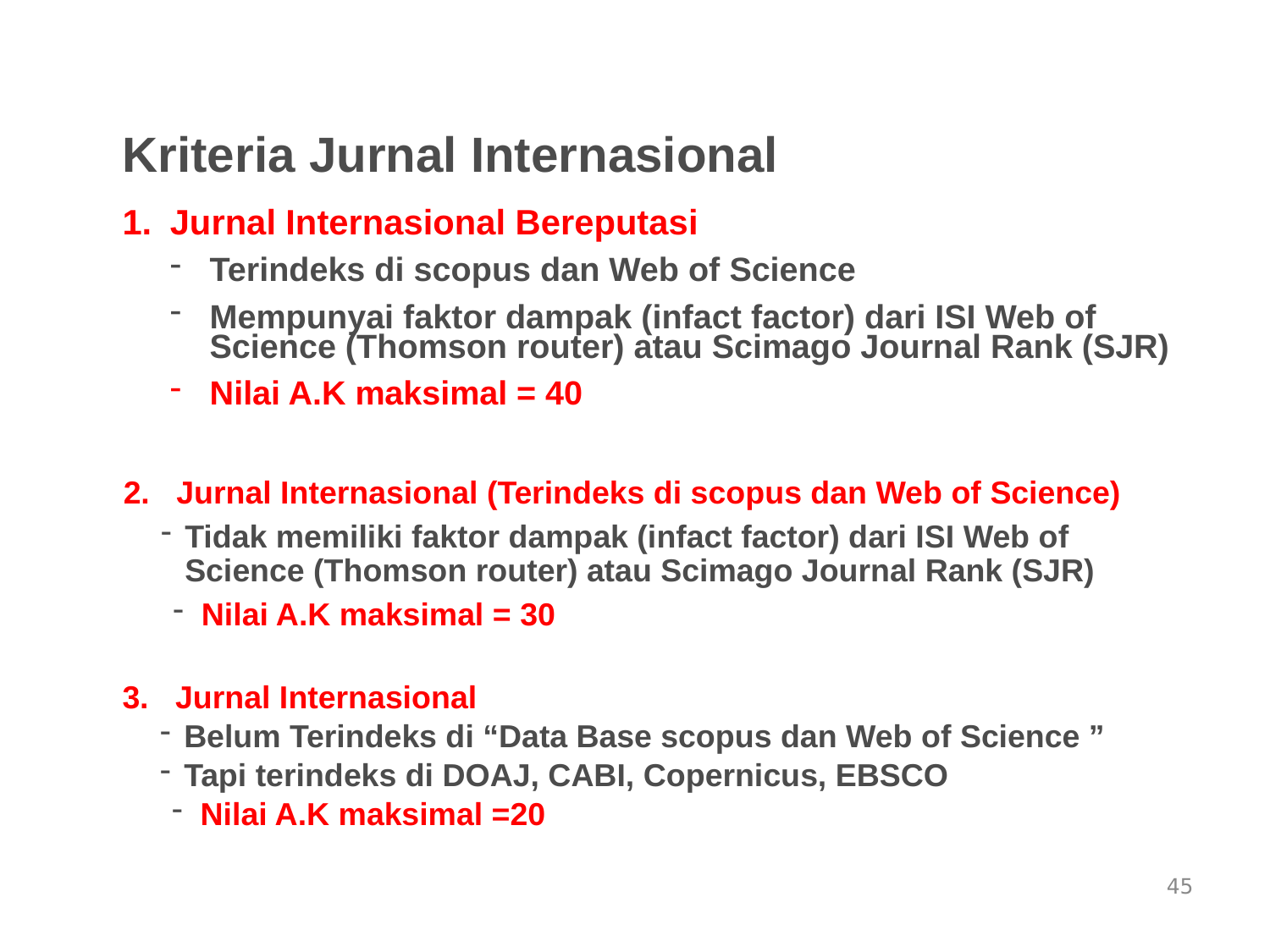

Kriteria Jurnal Internasional
Jurnal Internasional Bereputasi
Terindeks di scopus dan Web of Science
Mempunyai faktor dampak (infact factor) dari ISI Web of Science (Thomson router) atau Scimago Journal Rank (SJR)
Nilai A.K maksimal = 40
2.   Jurnal Internasional (Terindeks di scopus dan Web of Science)
Tidak memiliki faktor dampak (infact factor) dari ISI Web of Science (Thomson router) atau Scimago Journal Rank (SJR)
  Nilai A.K maksimal = 30
3.   Jurnal Internasional
Belum Terindeks di “Data Base scopus dan Web of Science ”
Tapi terindeks di DOAJ, CABI, Copernicus, EBSCO
  Nilai A.K maksimal =20
45